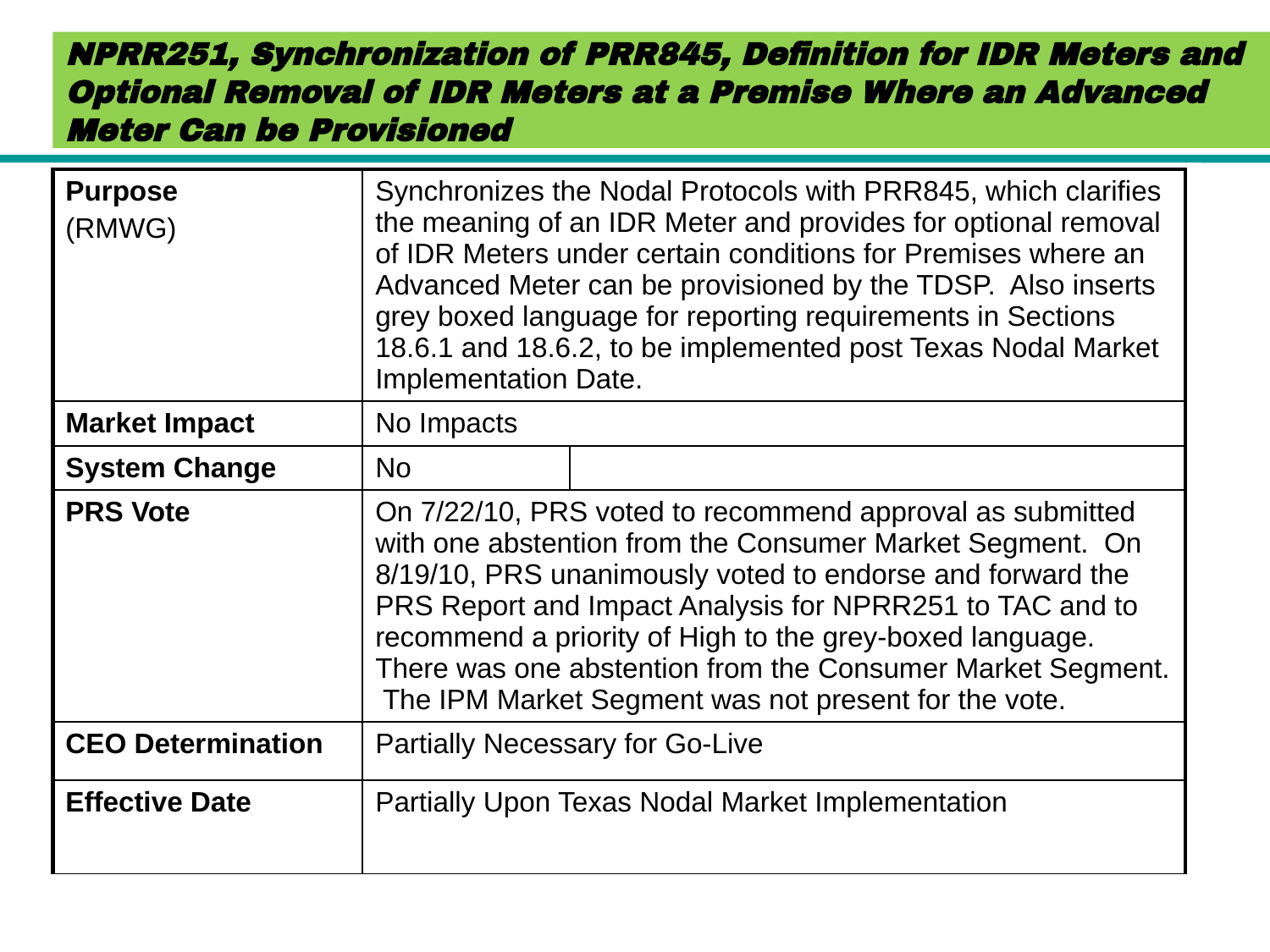

NPRR251, Synchronization of PRR845, Definition for IDR Meters and Optional Removal of IDR Meters at a Premise Where an Advanced Meter Can be Provisioned
| Purpose (RMWG) | Synchronizes the Nodal Protocols with PRR845, which clarifies the meaning of an IDR Meter and provides for optional removal of IDR Meters under certain conditions for Premises where an Advanced Meter can be provisioned by the TDSP. Also inserts grey boxed language for reporting requirements in Sections 18.6.1 and 18.6.2, to be implemented post Texas Nodal Market Implementation Date. |  |
| --- | --- | --- |
| Market Impact | No Impacts |  |
| System Change | No |  |
| PRS Vote | On 7/22/10, PRS voted to recommend approval as submitted with one abstention from the Consumer Market Segment. On 8/19/10, PRS unanimously voted to endorse and forward the PRS Report and Impact Analysis for NPRR251 to TAC and to recommend a priority of High to the grey-boxed language. There was one abstention from the Consumer Market Segment. The IPM Market Segment was not present for the vote. |  |
| CEO Determination | Partially Necessary for Go-Live |  |
| Effective Date | Partially Upon Texas Nodal Market Implementation |  |